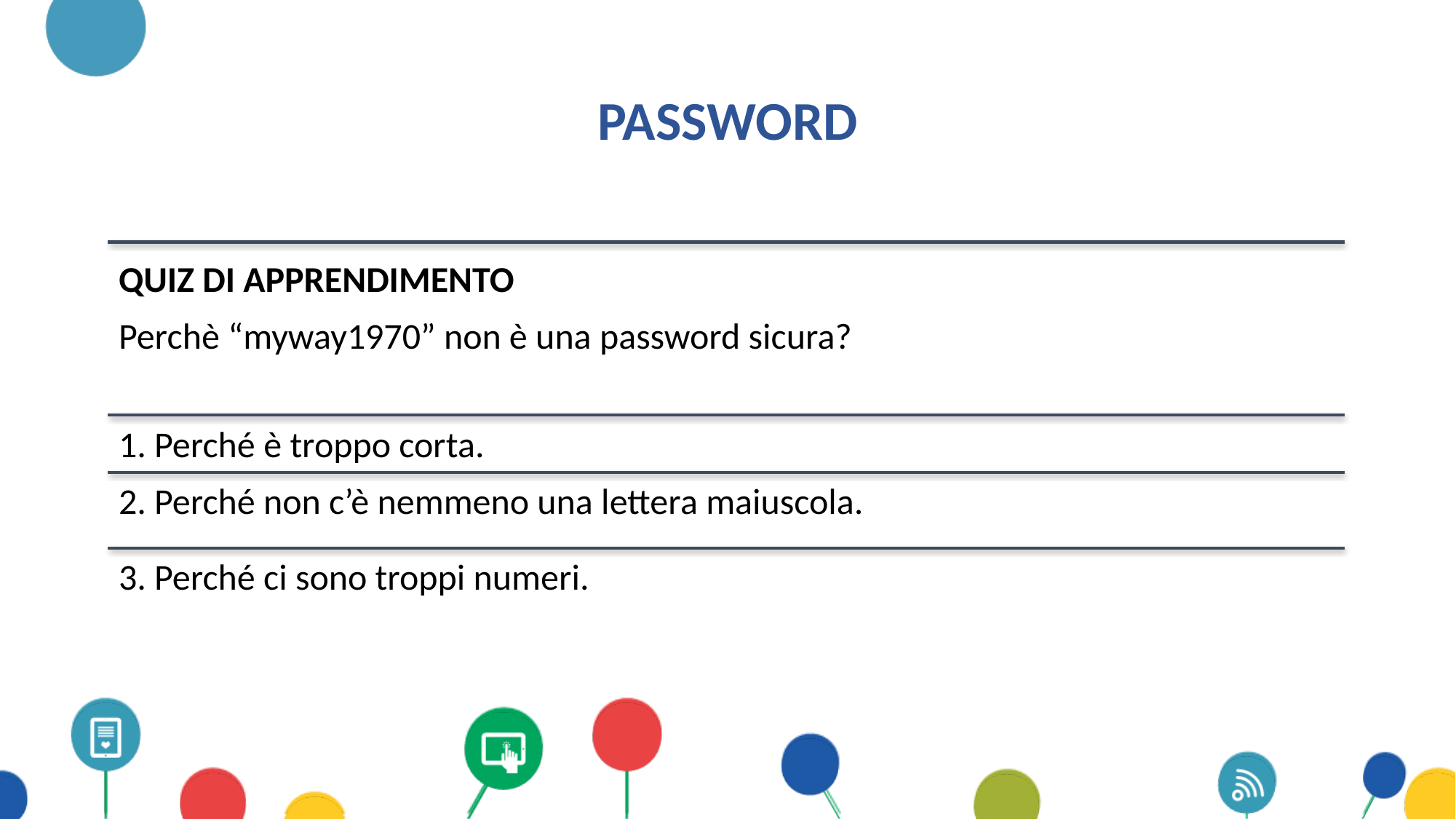

# Password

QUIZ DI APPRENDIMENTO
Perchè “myway1970” non è una password sicura?

1. Perché è troppo corta.

2. Perché non c’è nemmeno una lettera maiuscola.

3. Perché ci sono troppi numeri.